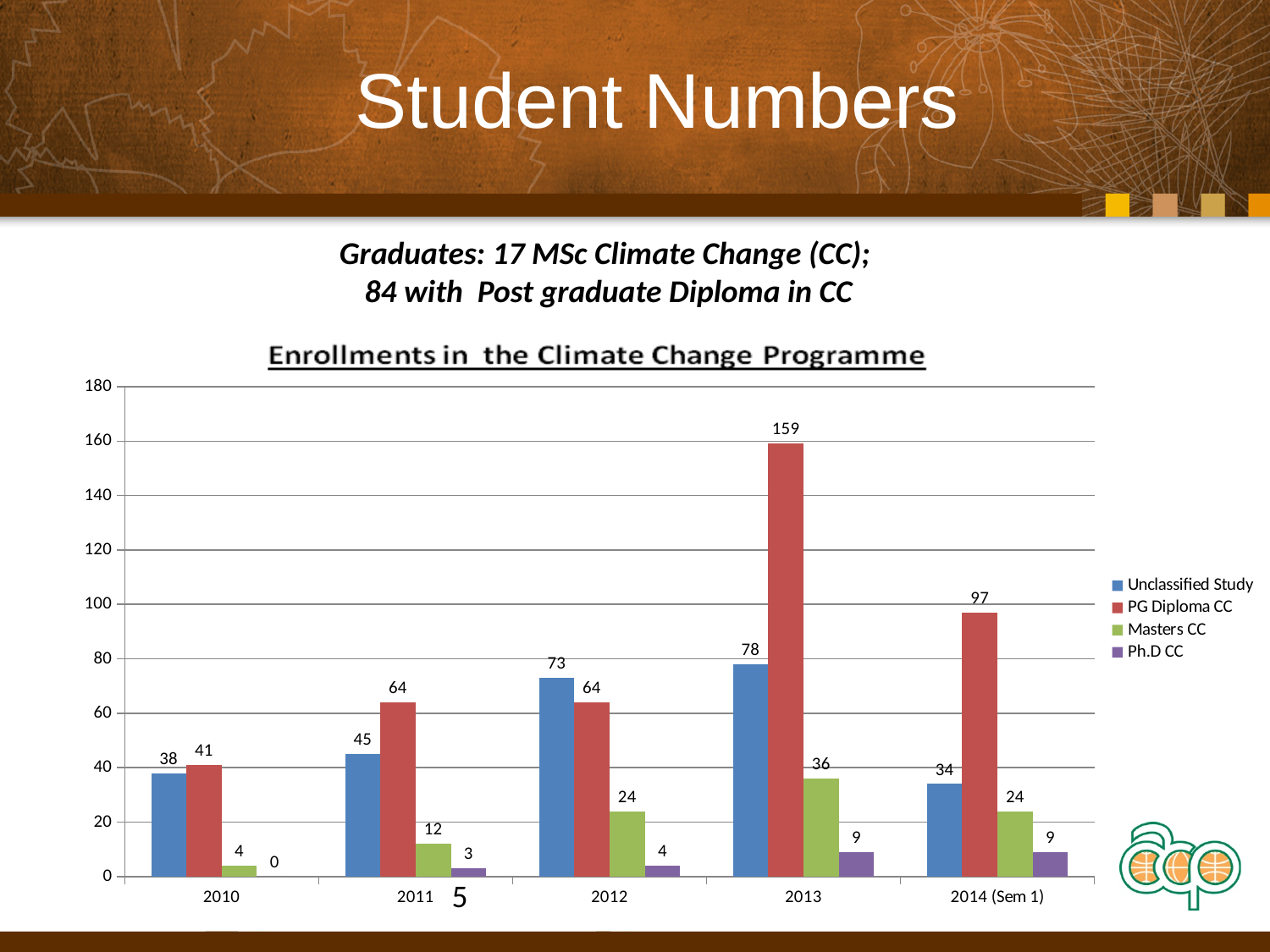

# Student Numbers
Graduates: 17 MSc Climate Change (CC);
84 with  Post graduate Diploma in CC

### Chart

| Category | Unclassified Study | PG Diploma CC | Masters CC | Ph.D CC |
|---|---|---|---|---|
| 2010 | 38.0 | 41.0 | 4.0 | 0.0 |
| 2011 | 45.0 | 64.0 | 12.0 | 3.0 |
| 2012 | 73.0 | 64.0 | 24.0 | 4.0 |
| 2013 | 78.0 | 159.0 | 36.0 | 9.0 |
| 2014 (Sem 1) | 34.0 | 97.0 | 24.0 | 9.0 |
5